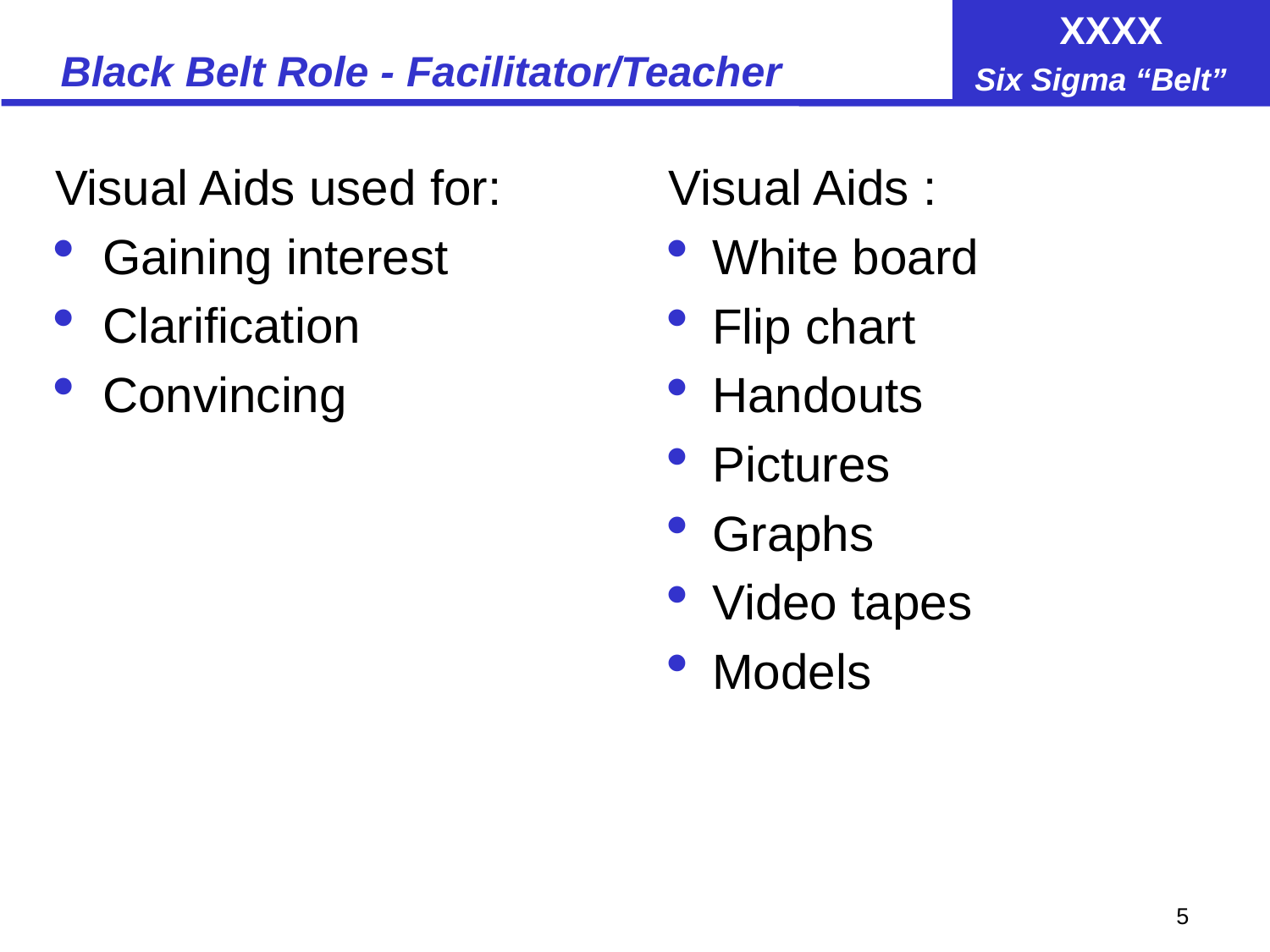

# Black Belt Role - Facilitator/Teacher
Visual Aids used for:
Gaining interest
Clarification
Convincing

Visual Aids :
 White board
 Flip chart
 Handouts
 Pictures
 Graphs
 Video tapes
 Models